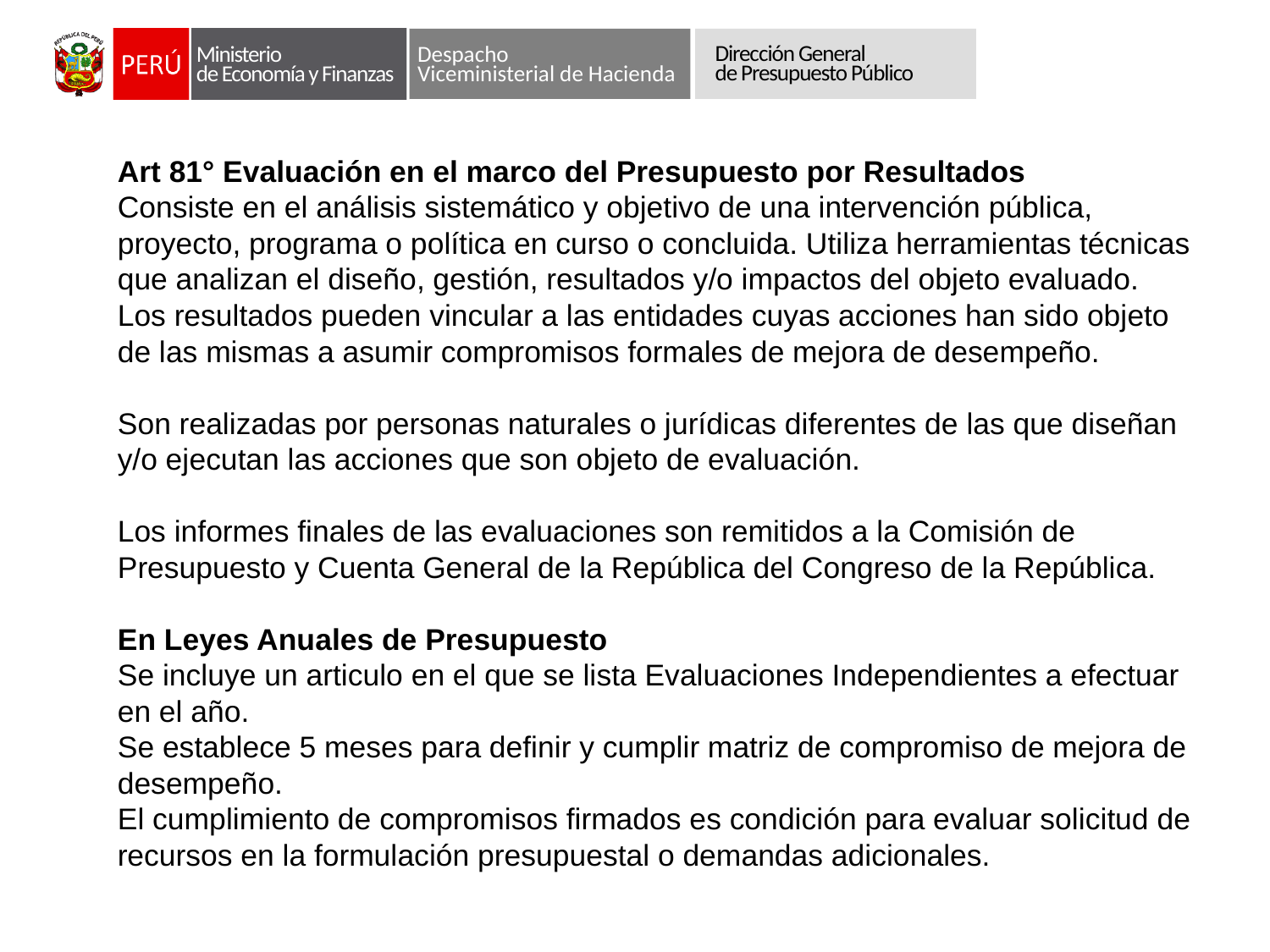

Art 81° Evaluación en el marco del Presupuesto por Resultados
Consiste en el análisis sistemático y objetivo de una intervención pública, proyecto, programa o política en curso o concluida. Utiliza herramientas técnicas que analizan el diseño, gestión, resultados y/o impactos del objeto evaluado. Los resultados pueden vincular a las entidades cuyas acciones han sido objeto de las mismas a asumir compromisos formales de mejora de desempeño.

Son realizadas por personas naturales o jurídicas diferentes de las que diseñan y/o ejecutan las acciones que son objeto de evaluación.

Los informes finales de las evaluaciones son remitidos a la Comisión de Presupuesto y Cuenta General de la República del Congreso de la República.

En Leyes Anuales de Presupuesto
Se incluye un articulo en el que se lista Evaluaciones Independientes a efectuar en el año.
Se establece 5 meses para definir y cumplir matriz de compromiso de mejora de desempeño.
El cumplimiento de compromisos firmados es condición para evaluar solicitud de recursos en la formulación presupuestal o demandas adicionales.